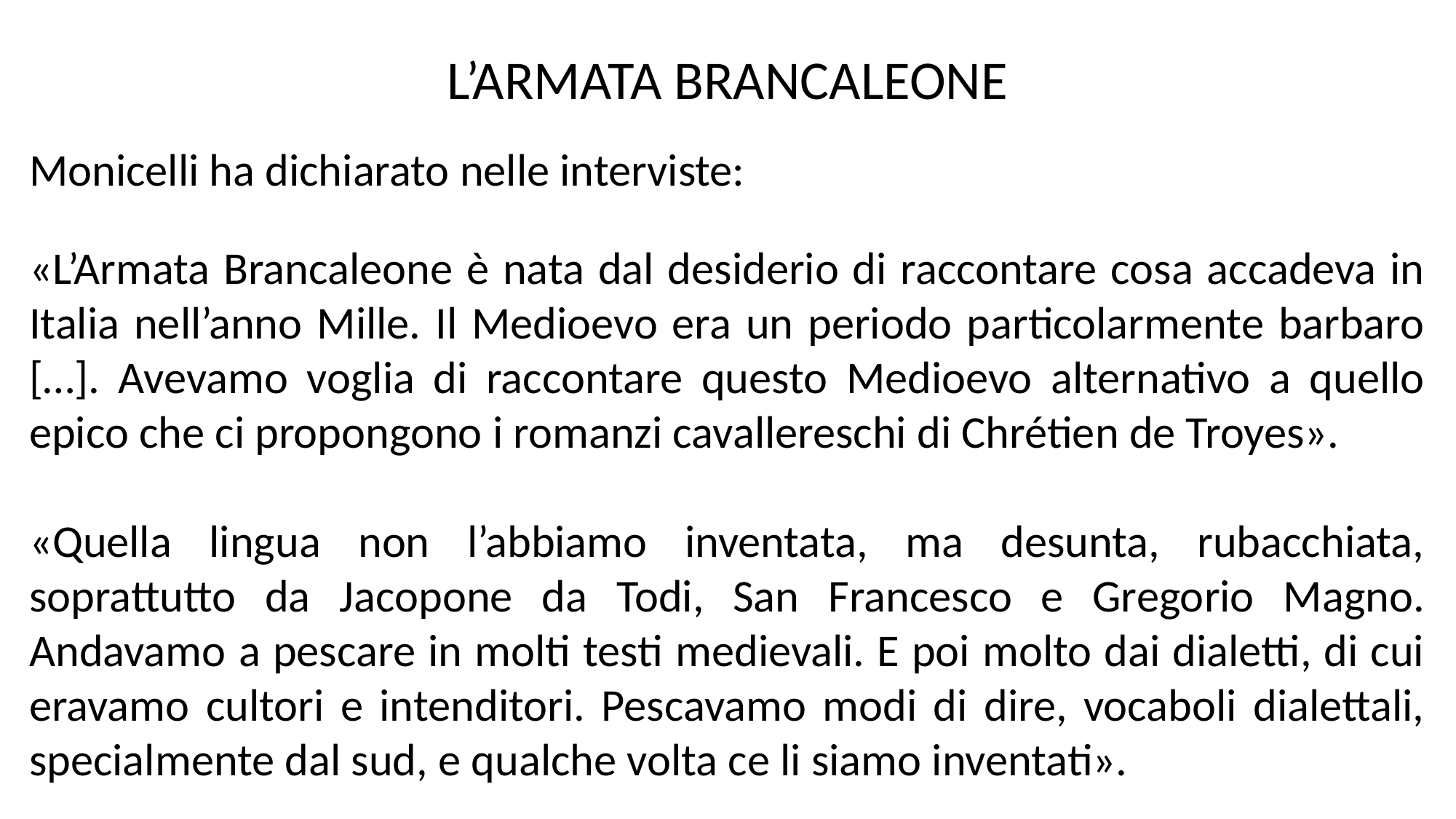

L’ARMATA BRANCALEONE
Monicelli ha dichiarato nelle interviste:

«L’Armata Brancaleone è nata dal desiderio di raccontare cosa accadeva in Italia nell’anno Mille. Il Medioevo era un periodo particolarmente barbaro […]. Avevamo voglia di raccontare questo Medioevo alternativo a quello epico che ci propongono i romanzi cavallereschi di Chrétien de Troyes».

«Quella lingua non l’abbiamo inventata, ma desunta, rubacchiata, soprattutto da Jacopone da Todi, San Francesco e Gregorio Magno. Andavamo a pescare in molti testi medievali. E poi molto dai dialetti, di cui eravamo cultori e intenditori. Pescavamo modi di dire, vocaboli dialettali, specialmente dal sud, e qualche volta ce li siamo inventati».